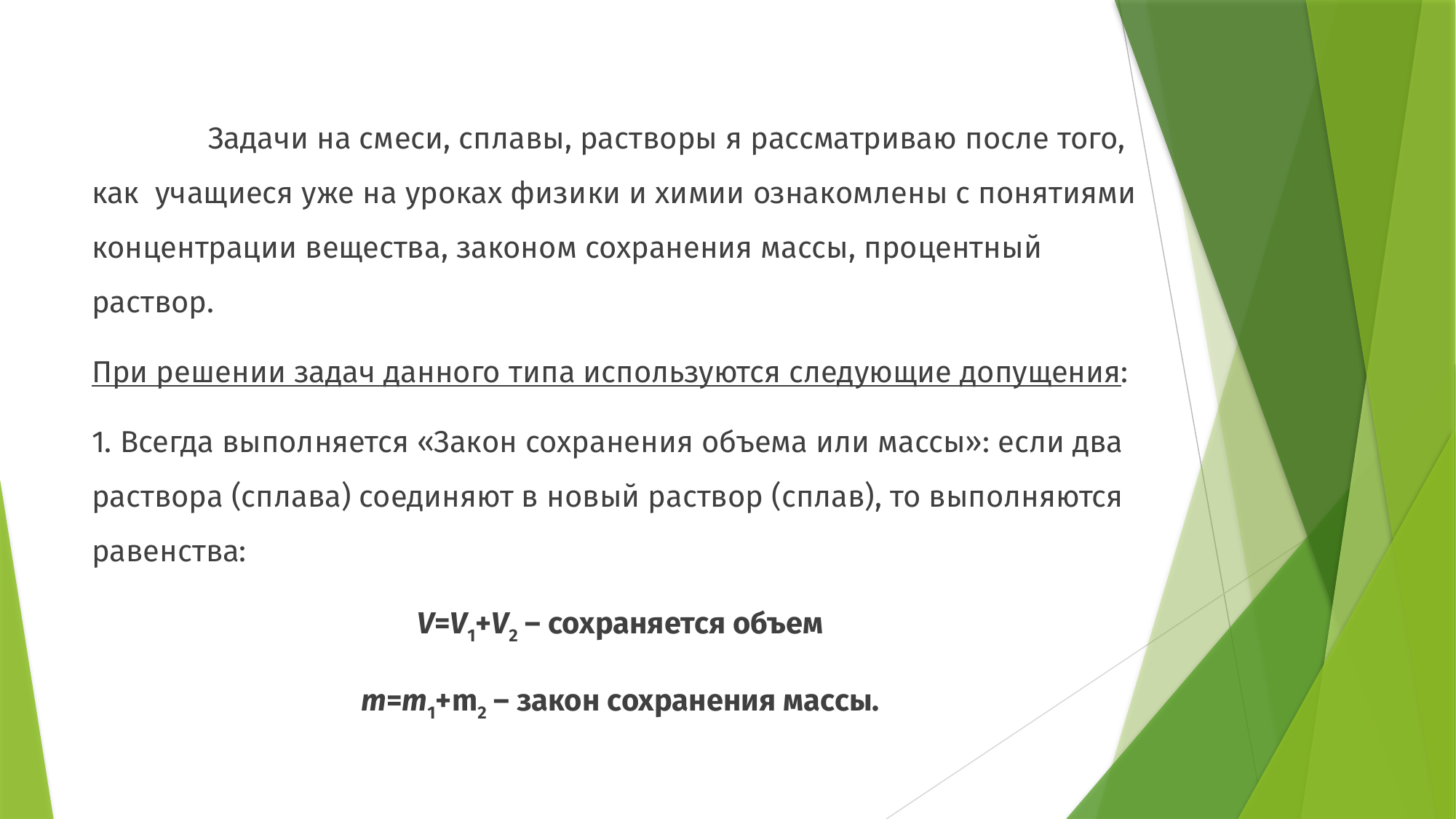

Задачи на смеси, сплавы, растворы я рассматриваю после того, как  учащиеся уже на уроках физики и химии ознакомлены с понятиями концентрации вещества, законом сохранения массы, процентный раствор.
При решении задач данного типа используются следующие допущения:
1. Всегда выполняется «Закон сохранения объема или массы»: если два раствора (сплава) соединяют в новый раствор (сплав), то выполняются равенства:
V=V1+V2 – сохраняется объем
m=m1+m2 – закон сохранения массы.